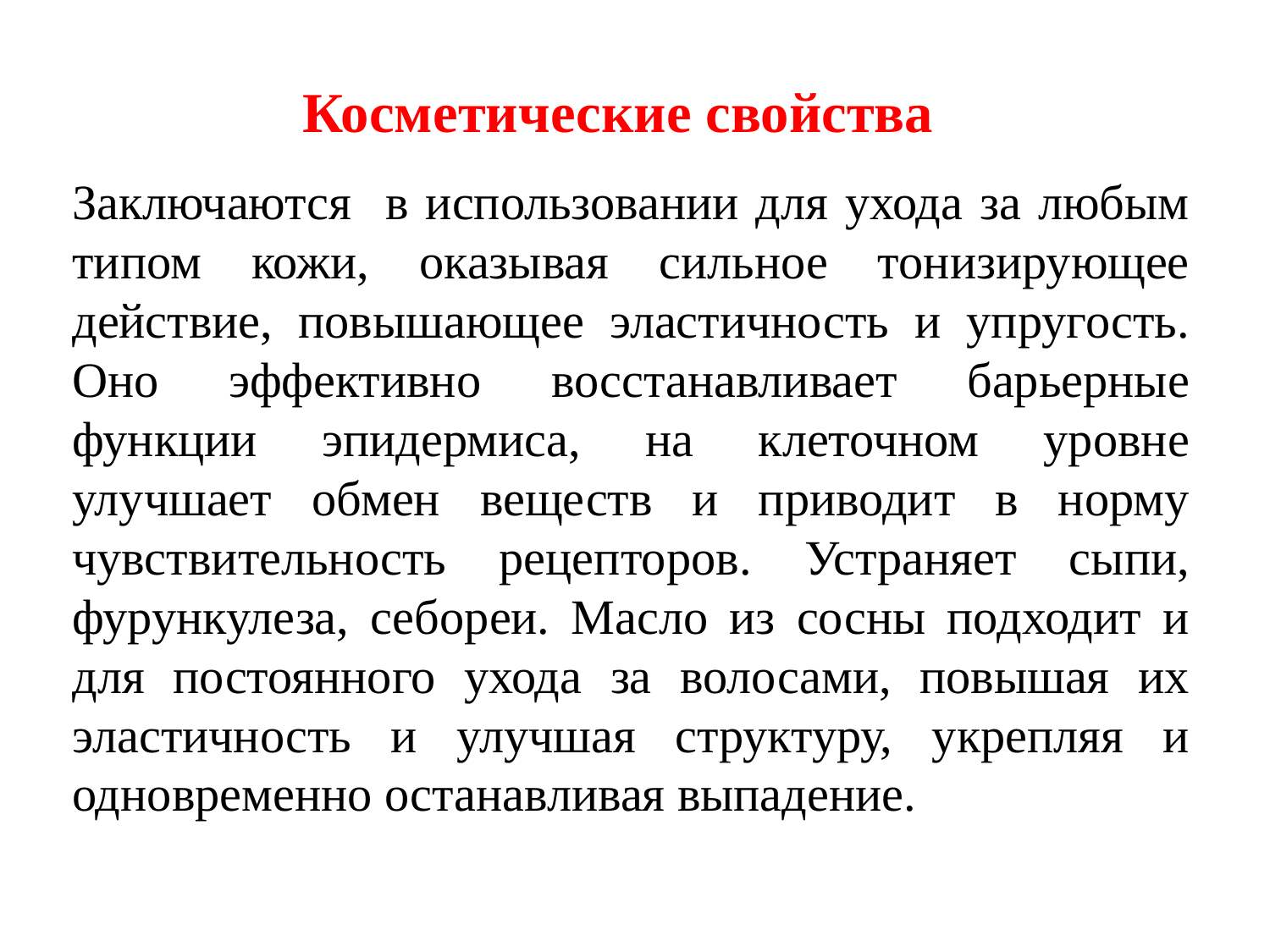

Косметические свойства
# Заключаются  в использовании для ухода за любым типом кожи, оказывая сильное тонизирующее действие, повышающее эластичность и упругость. Оно эффективно восстанавливает барьерные функции эпидермиса, на клеточном уровне улучшает обмен веществ и приводит в норму чувствительность рецепторов. Устраняет сыпи, фурункулеза, себореи. Масло из сосны подходит и для постоянного ухода за волосами, повышая их эластичность и улучшая структуру, укрепляя и одновременно останавливая выпадение.